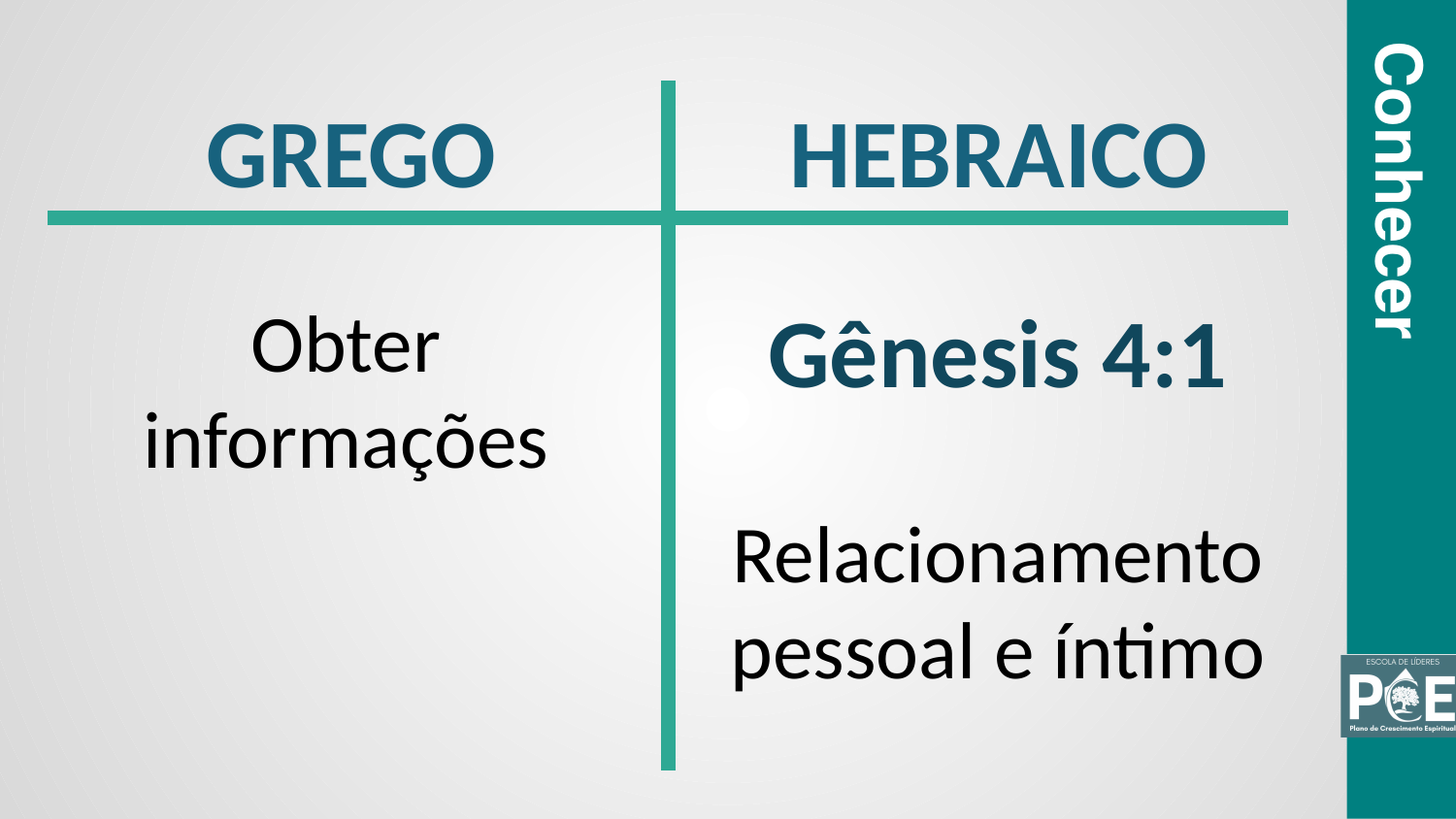

GREGO
HEBRAICO
Conhecer

Obter informações
Gênesis 4:1
Relacionamento pessoal e íntimo